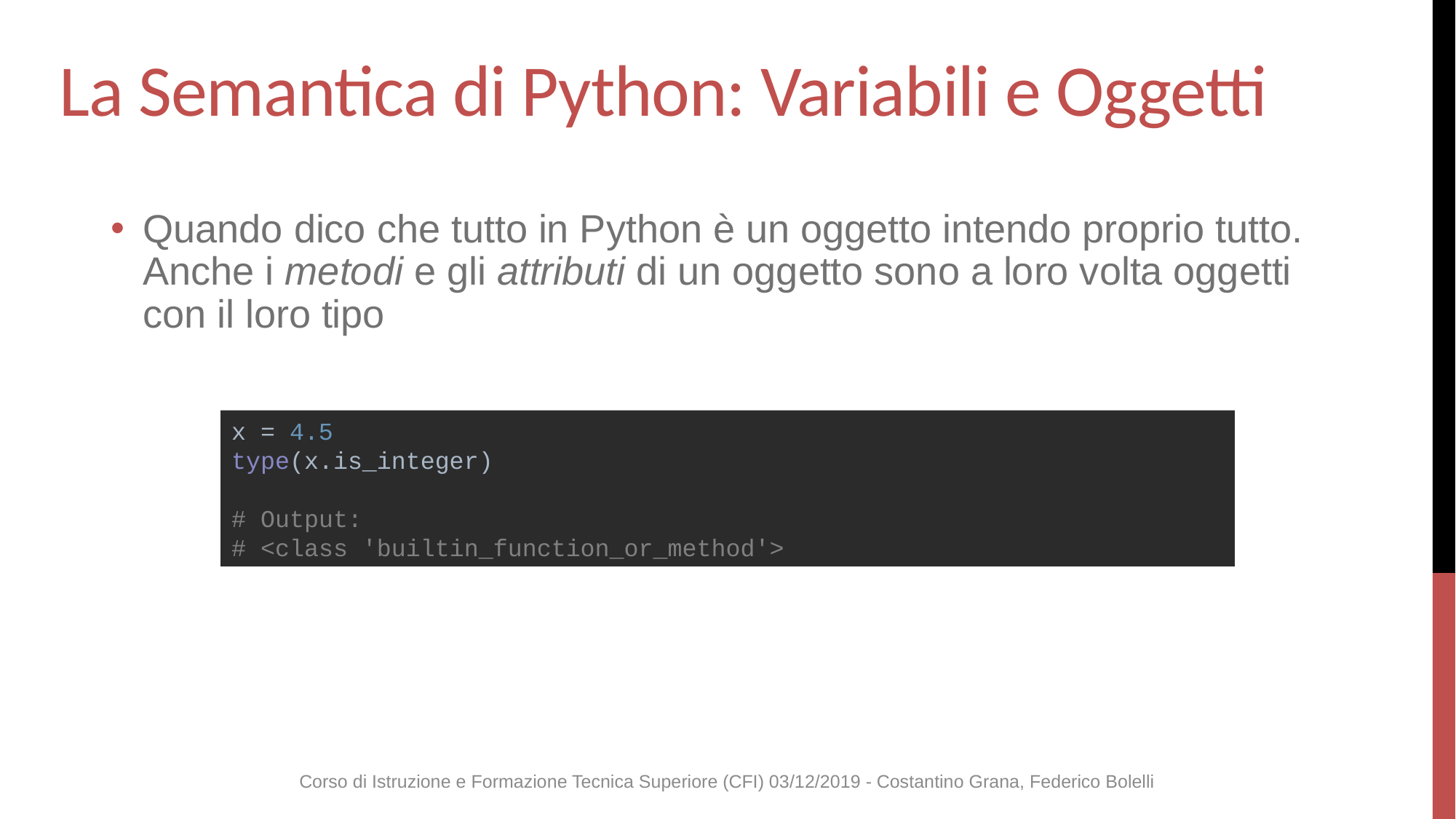

# La Semantica di Python: Variabili e Oggetti
Quando dico che tutto in Python è un oggetto intendo proprio tutto. Anche i metodi e gli attributi di un oggetto sono a loro volta oggetti con il loro tipo

x = 4.5
type(x.is_integer)
# Output:
# <class 'builtin_function_or_method'>
Corso di Istruzione e Formazione Tecnica Superiore (CFI) 03/12/2019 - Costantino Grana, Federico Bolelli